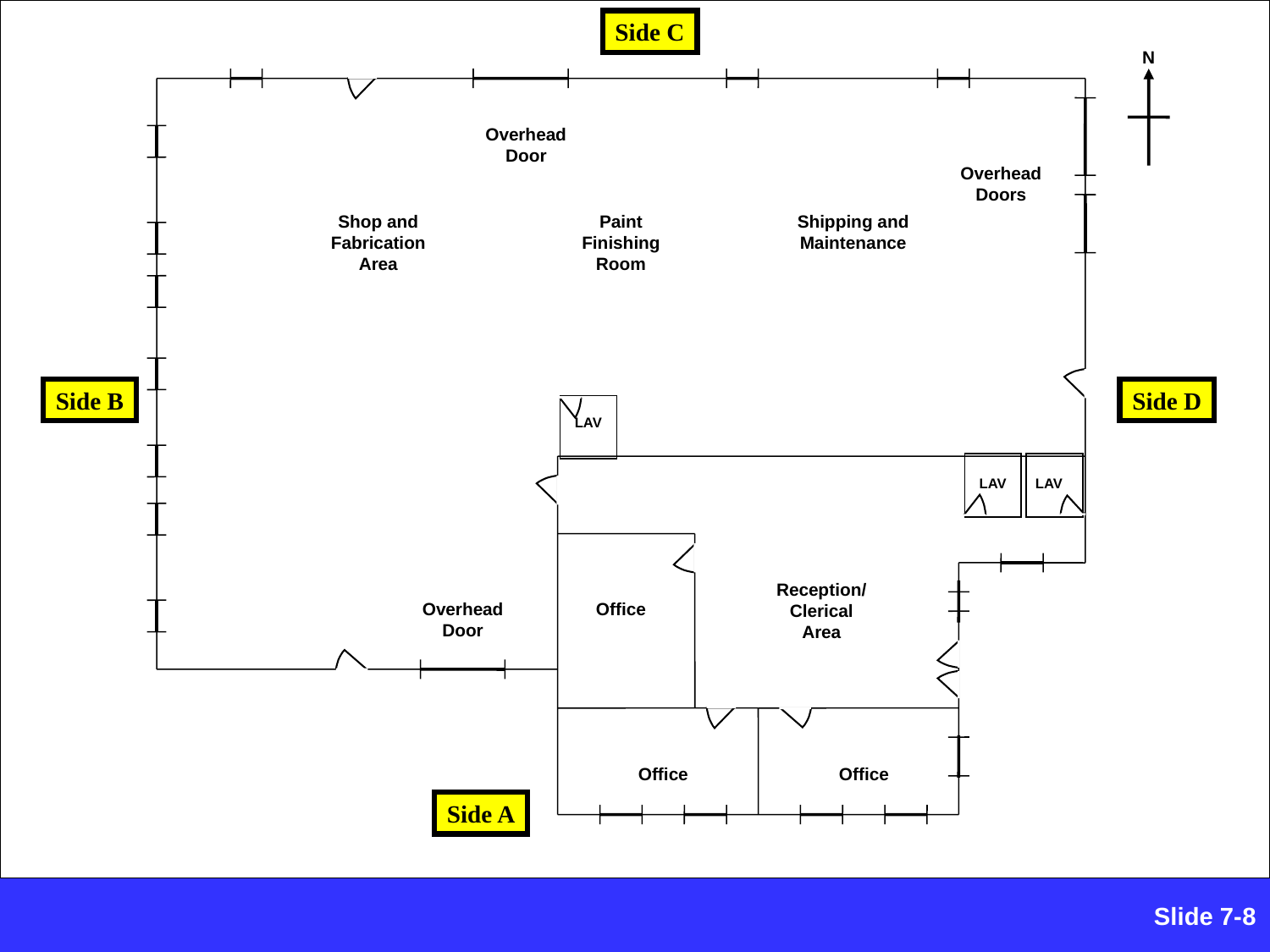

Side C
N

Overhead Door

Overhead Doors
Shop and Fabrication Area
Paint Finishing Room
Shipping and Maintenance

Side B
Side D

LAV

LAV
LAV

Reception/Clerical Area
Overhead Door
Office

Office
Office

Side A

Slide 7-8